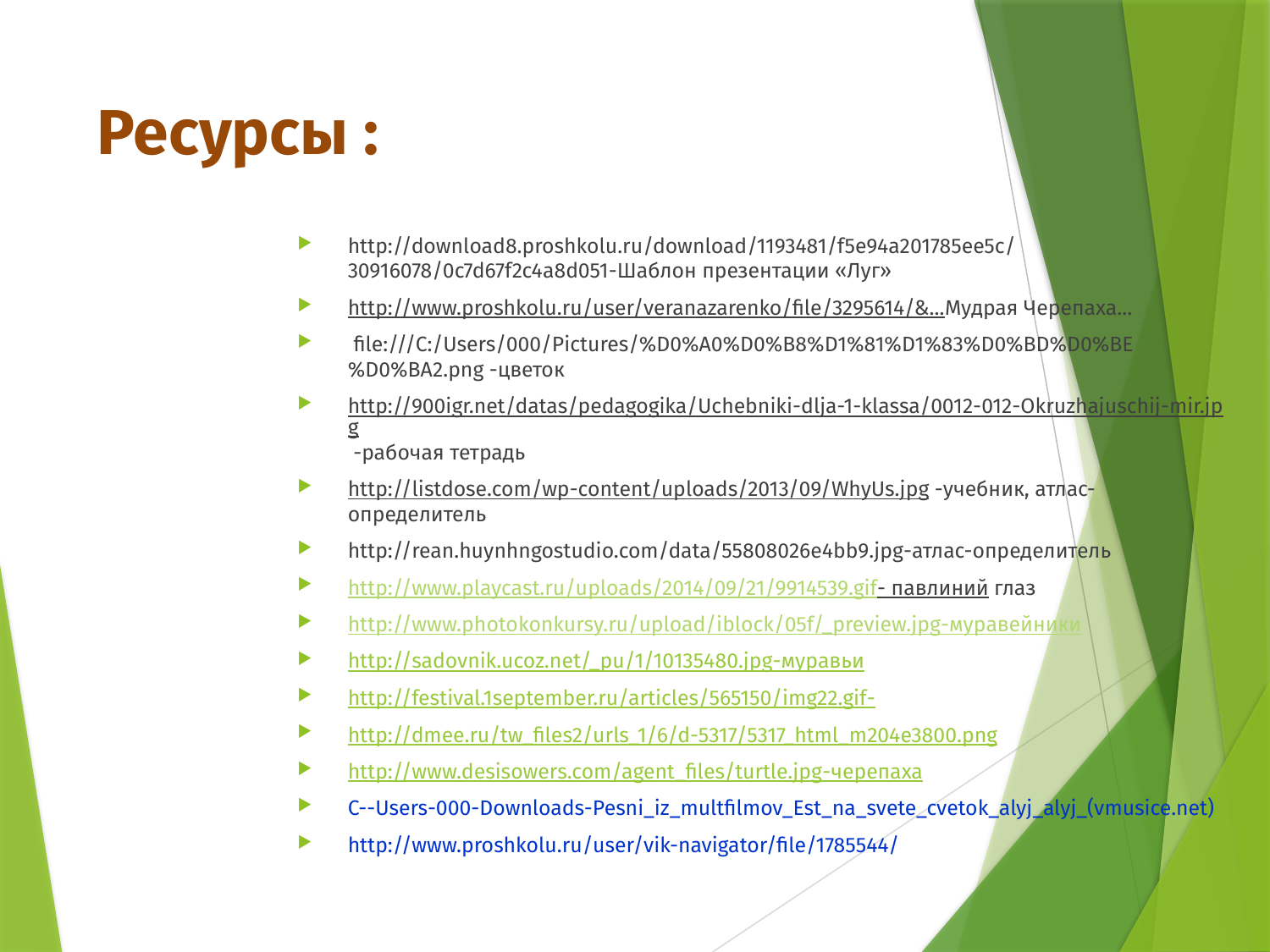

# Ресурсы :
http://download8.proshkolu.ru/download/1193481/f5e94a201785ee5c/30916078/0c7d67f2c4a8d051-Шаблон презентации «Луг»
http://www.proshkolu.ru/user/veranazarenko/file/3295614/&...Мудрая Черепаха...
 file:///C:/Users/000/Pictures/%D0%A0%D0%B8%D1%81%D1%83%D0%BD%D0%BE%D0%BA2.png -цветок
http://900igr.net/datas/pedagogika/Uchebniki-dlja-1-klassa/0012-012-Okruzhajuschij-mir.jpg -рабочая тетрадь
http://listdose.com/wp-content/uploads/2013/09/WhyUs.jpg -учебник, атлас-определитель
http://rean.huynhngostudio.com/data/55808026e4bb9.jpg-атлас-определитель
http://www.playcast.ru/uploads/2014/09/21/9914539.gif- павлиний глаз
http://www.photokonkursy.ru/upload/iblock/05f/_preview.jpg-муравейники
http://sadovnik.ucoz.net/_pu/1/10135480.jpg-муравьи
http://festival.1september.ru/articles/565150/img22.gif-
http://dmee.ru/tw_files2/urls_1/6/d-5317/5317_html_m204e3800.png
http://www.desisowers.com/agent_files/turtle.jpg-черепаха
C--Users-000-Downloads-Pesni_iz_multfilmov_Est_na_svete_cvetok_alyj_alyj_(vmusice.net)
http://www.proshkolu.ru/user/vik-navigator/file/1785544/